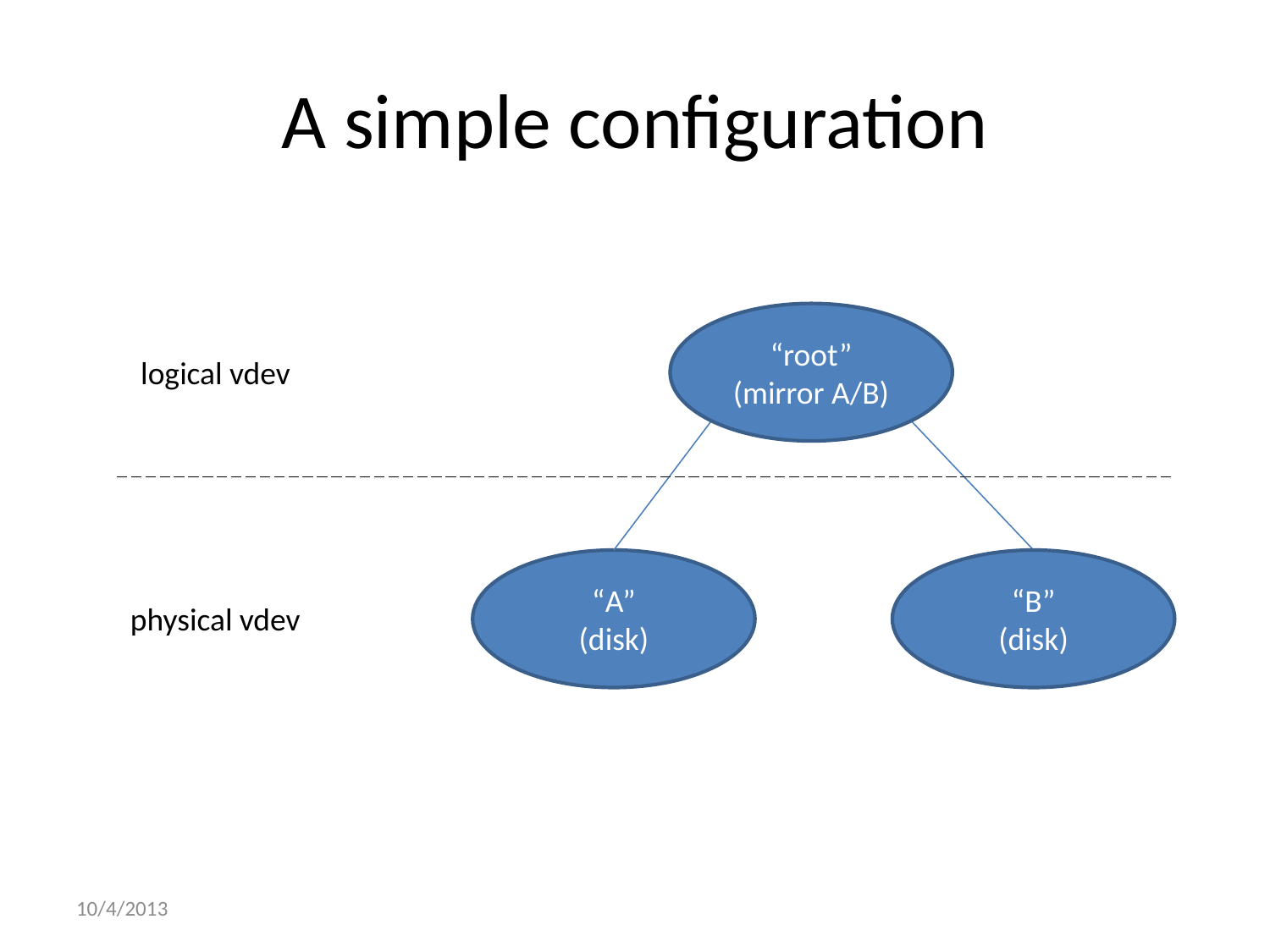

# A simple configuration
“root”
(mirror A/B)
logical vdev
“A”
(disk)
“B”
(disk)
physical vdev
10/4/2013